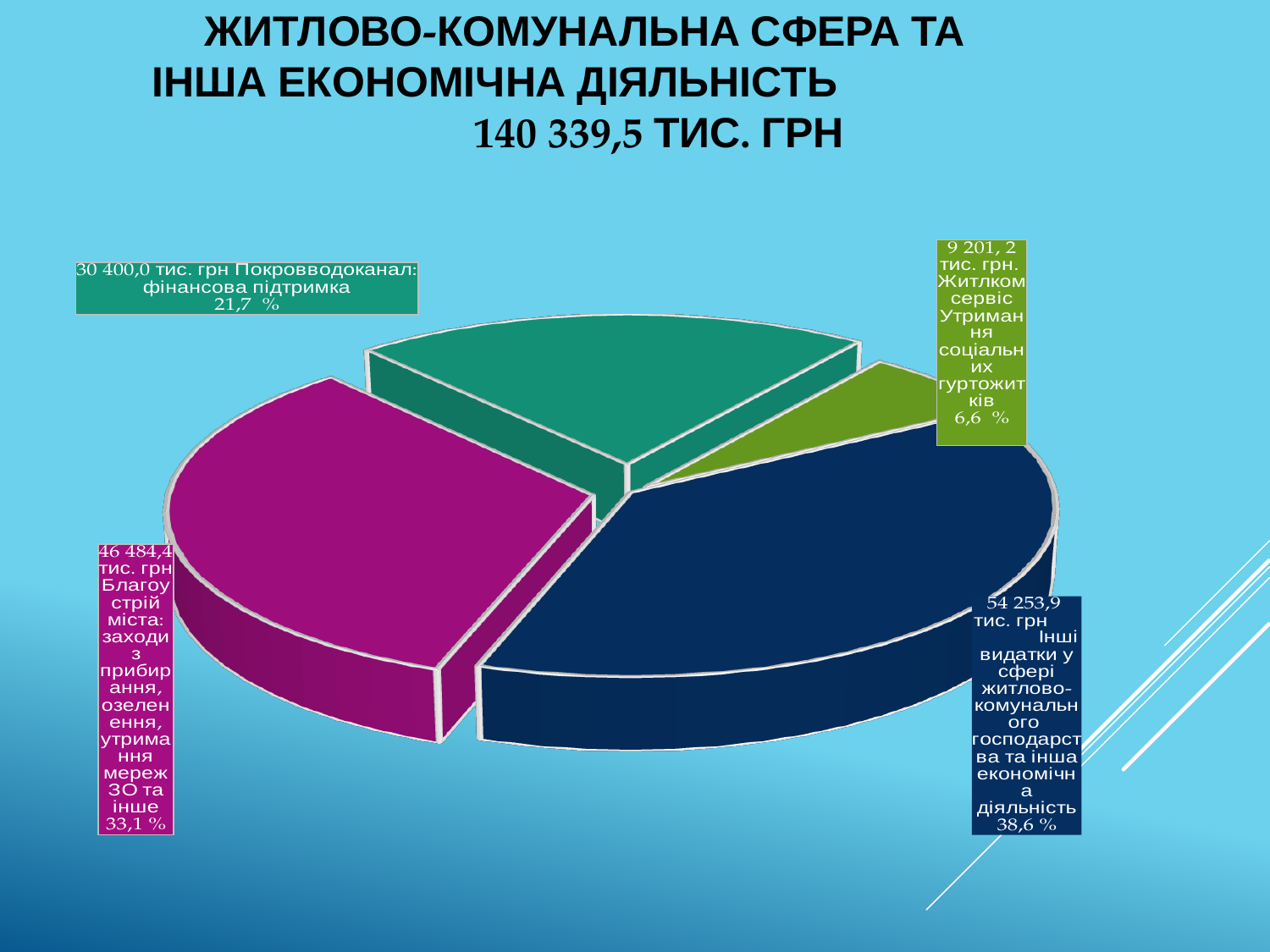

ЖИТЛОВО-КОМУНАЛЬНА СФЕРА ТА ІНША ЕКОНОМІЧНА ДІЯЛЬНІСТЬ                                140 339,5 ТИС. ГРН

[unsupported chart]